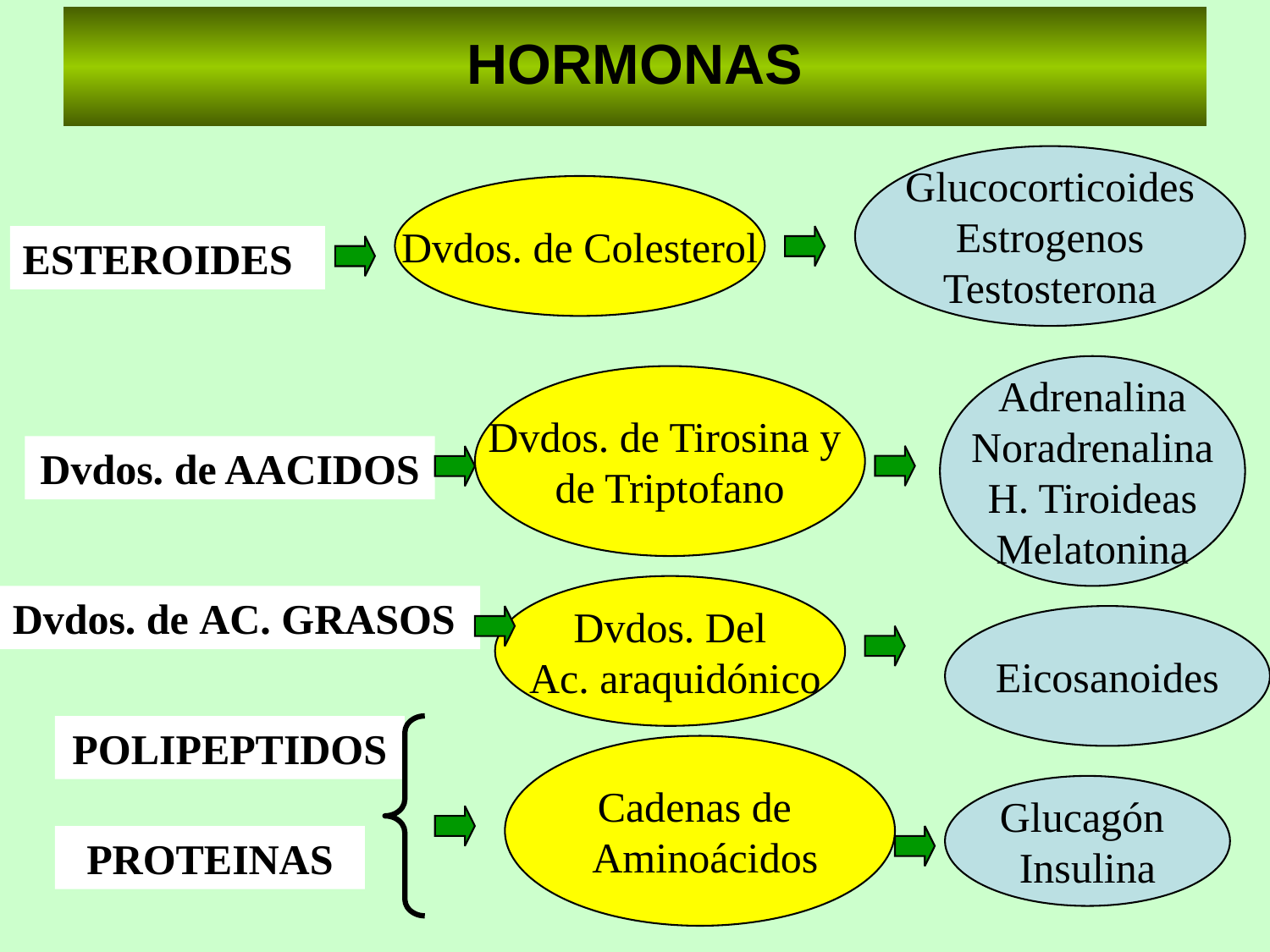

# HORMONAS
Glucocorticoides
Estrogenos
Testosterona
Dvdos. de Colesterol
ESTEROIDES

Adrenalina
Noradrenalina
H. Tiroideas
Melatonina
Dvdos. de Tirosina y
de Triptofano
Dvdos. de AACIDOS

Dvdos. Del
 Ac. araquidónico
Dvdos. de AC. GRASOS

Eicosanoides

POLIPEPTIDOS

Cadenas de
 Aminoácidos
Glucagón
Insulina

PROTEINAS